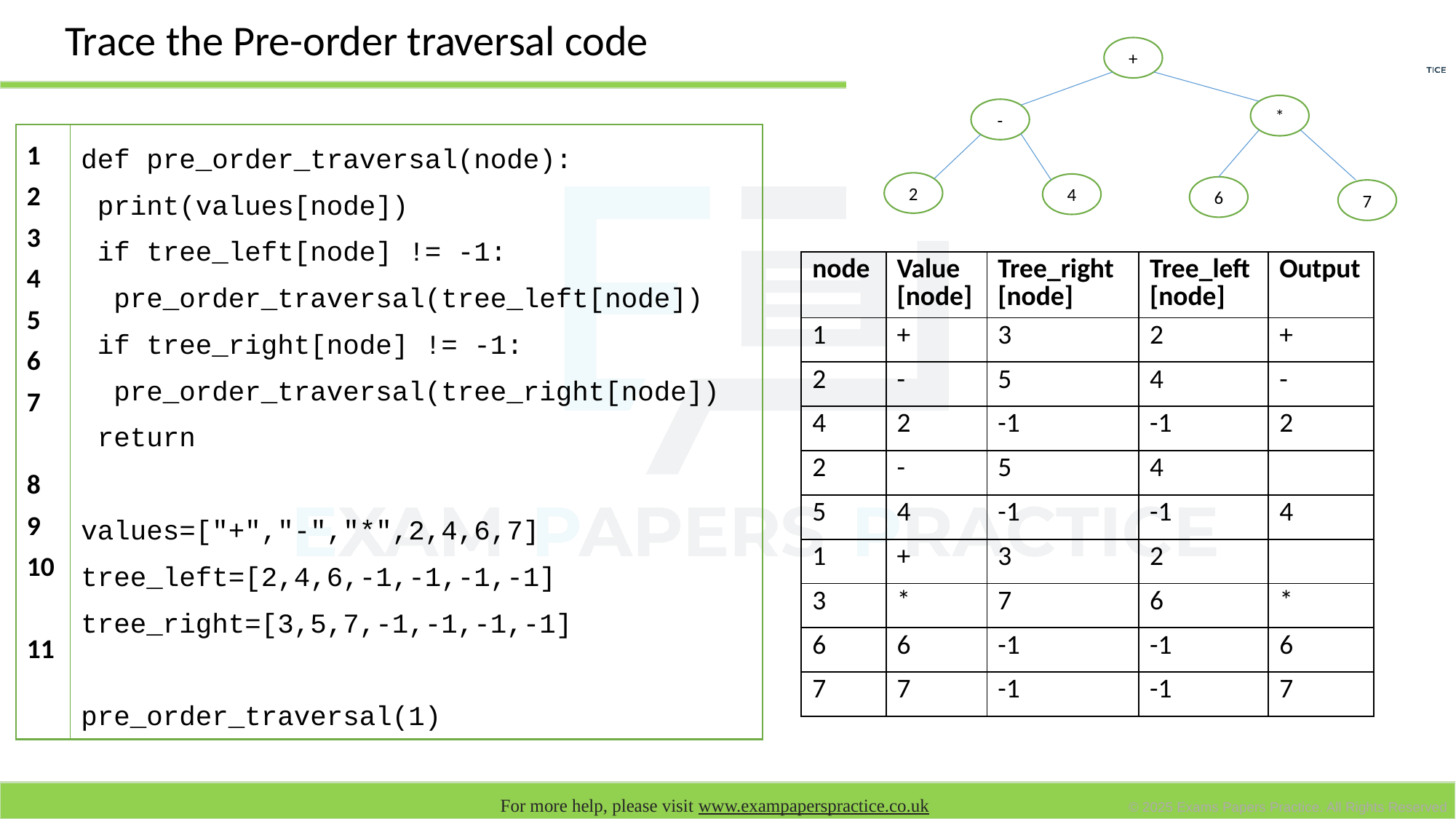

# Trace the Pre-order traversal code

+
*
-
2
4
6
7
| 1 2 3 4 5 6 7 8 9 10 11 | def pre\_order\_traversal(node): print(values[node]) if tree\_left[node] != -1: pre\_order\_traversal(tree\_left[node]) if tree\_right[node] != -1: pre\_order\_traversal(tree\_right[node]) return values=["+","-","\*",2,4,6,7] tree\_left=[2,4,6,-1,-1,-1,-1] tree\_right=[3,5,7,-1,-1,-1,-1] pre\_order\_traversal(1) |
| --- | --- |
| node | Value [node] | Tree\_right [node] | Tree\_left [node] | Output |
| --- | --- | --- | --- | --- |
| 1 | + | 3 | 2 | + |
| 2 | - | 5 | 4 | - |
| 4 | 2 | -1 | -1 | 2 |
| 2 | - | 5 | 4 |  |
| 5 | 4 | -1 | -1 | 4 |
| 1 | + | 3 | 2 |  |
| 3 | \* | 7 | 6 | \* |
| 6 | 6 | -1 | -1 | 6 |
| 7 | 7 | -1 | -1 | 7 |